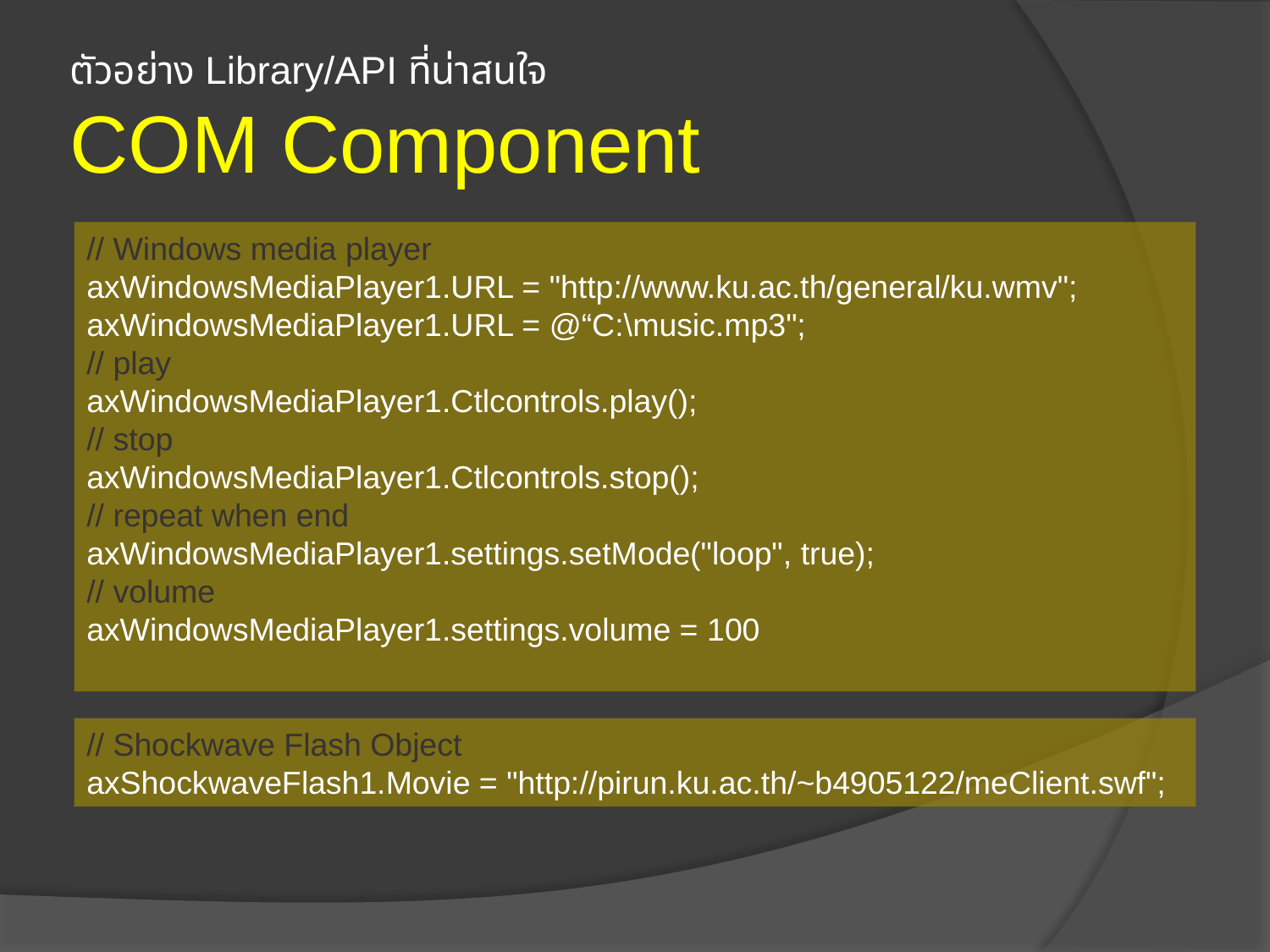

# ตัวอย่าง Library/API ที่น่าสนใจ COM Component
// Windows media player
axWindowsMediaPlayer1.URL = "http://www.ku.ac.th/general/ku.wmv";
axWindowsMediaPlayer1.URL = @“C:\music.mp3";
// play
axWindowsMediaPlayer1.Ctlcontrols.play();
// stop
axWindowsMediaPlayer1.Ctlcontrols.stop();
// repeat when end
axWindowsMediaPlayer1.settings.setMode("loop", true);
// volume
axWindowsMediaPlayer1.settings.volume = 100

// Shockwave Flash Object
axShockwaveFlash1.Movie = "http://pirun.ku.ac.th/~b4905122/meClient.swf";